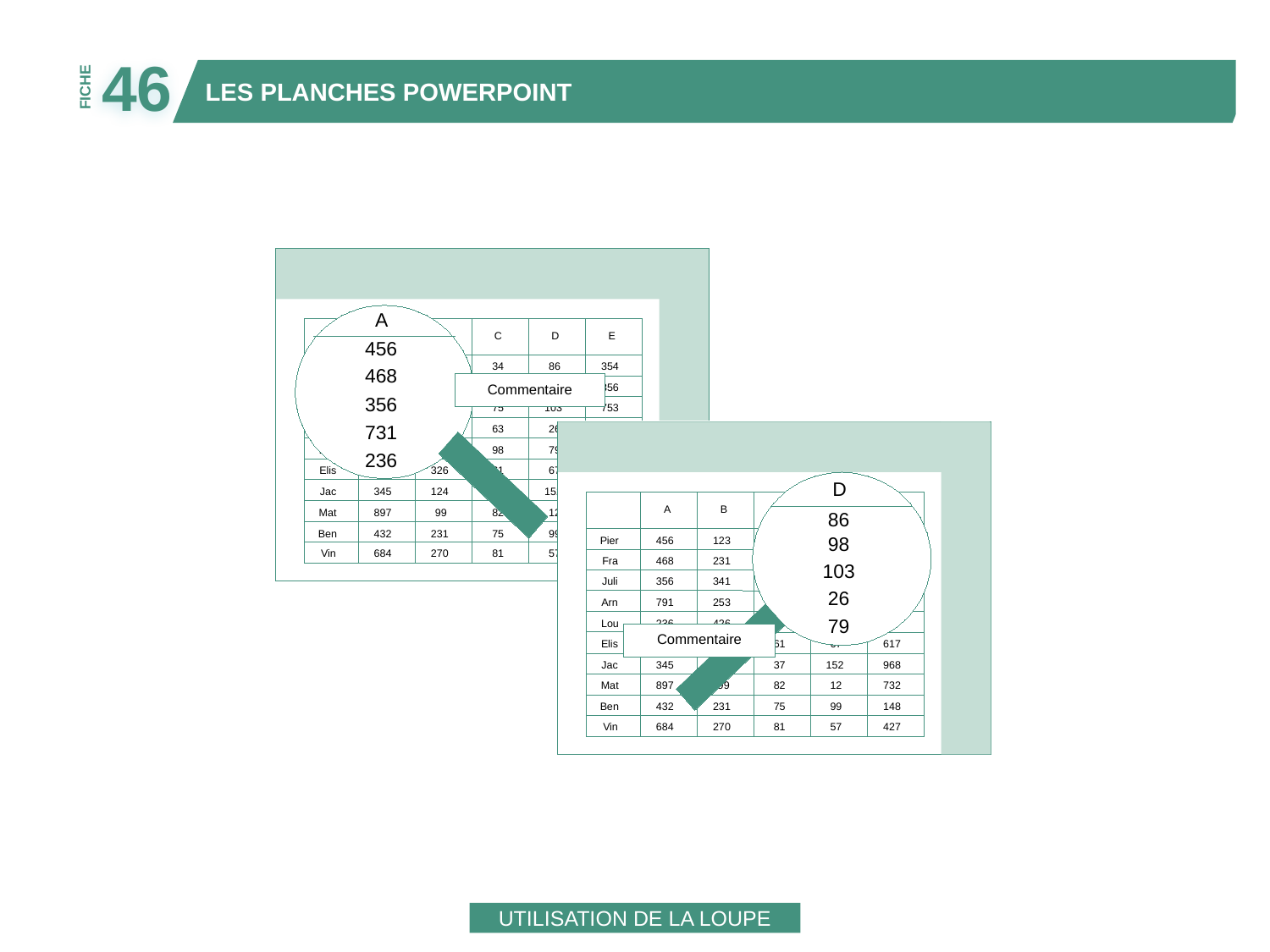

46

LES PLANCHES POWERPOINT
FICHE

A

A
B
C
D
E

456

Pier
456
123
34
86
354
468

Commentaire
Fra
468
231
37
98
356
356

Juli
356
341
75
103
753

731

Arn
791
253
63
26
324

Lou
236
426
98
79
487
236

Elis
529
326
61
67
617

D

Jac
345
124
37
152
968

A
B
C
D
E
Mat
897
99
82
12
732

86

Ben
432
231
75
99
148

98
Pier
456
123
34
86
354

Vin
684
270
81
57
427

Fra
468
231
37
98
356
103

Juli
356
341
75
103
753
26

Arn
791
253
63
26
324

79
Lou
236
426
98
79
487

Commentaire

Elis
529
326
61
67
617

Jac
345
124
37
152
968

Mat
897
99
82
12
732

Ben
432
231
75
99
148

’
animation du logiciel). Ceci n
’
Vin
684
270
81
57
427

UTILISATION DE LA LOUPE